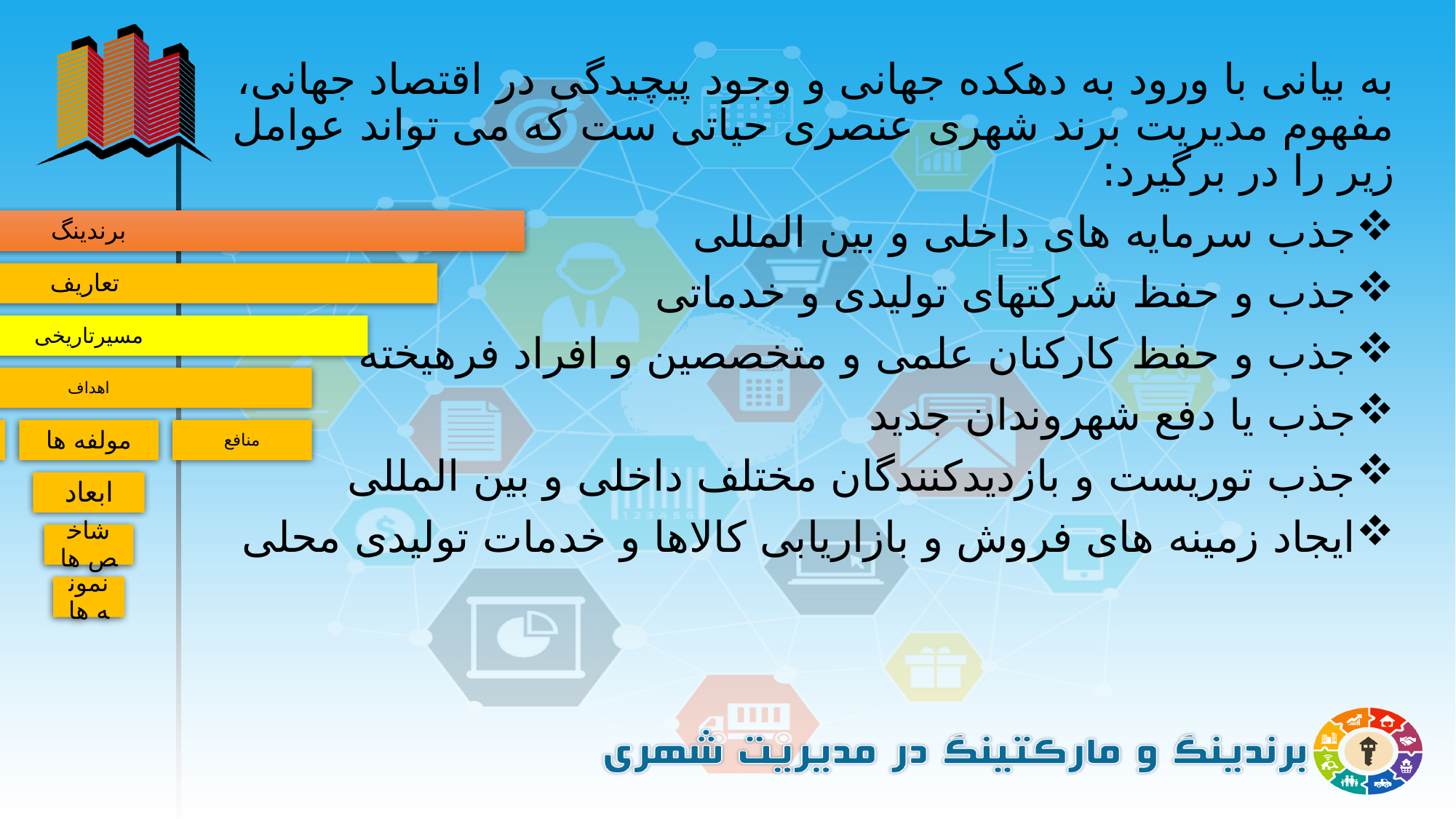

به بیانی با ورود به دهکده جهانی و وجود پیچیدگی در اقتصاد جهانی، مفهوم مدیریت برند شهری عنصری حیاتی ست که می تواند عوامل زیر را در برگیرد:
جذب سرمایه های داخلی و بین المللی
جذب و حفظ شرکتهای تولیدی و خدماتی
جذب و حفظ کارکنان علمی و متخصصین و افراد فرهیخته
جذب یا دفع شهروندان جدید
جذب توریست و بازدیدکنندگان مختلف داخلی و بین المللی
ایجاد زمینه های فروش و بازاریابی کالاها و خدمات تولیدی محلی

برندینگ
تعاریف
مسیرتاریخی
اهداف
مولفه ها
منافع
ابعاد
شاخص ها
نمونه ها